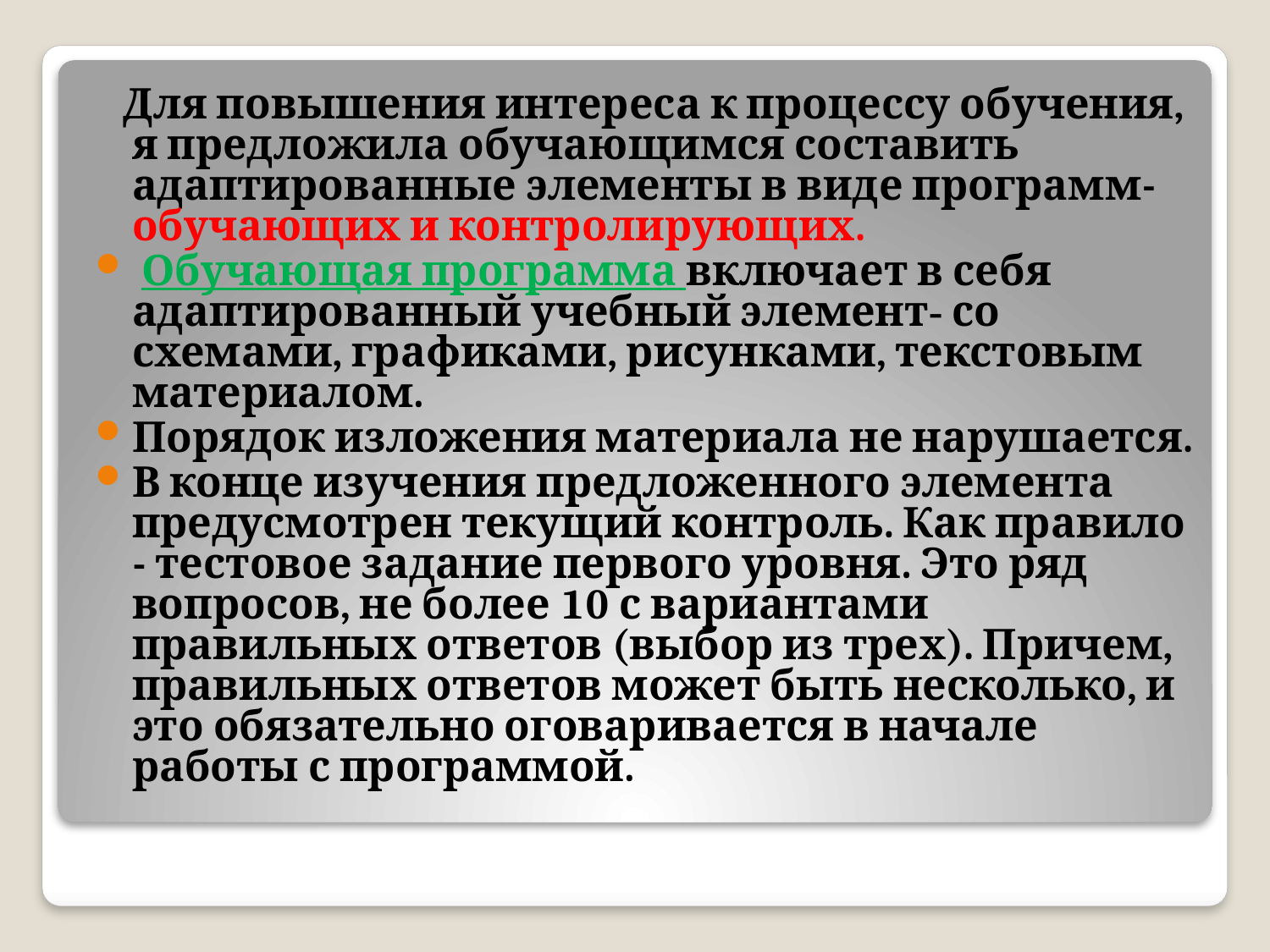

Для повышения интереса к процессу обучения, я предложила обучающимся составить адаптированные элементы в виде программ- обучающих и контролирующих.
 Обучающая программа включает в себя адаптированный учебный элемент- со схемами, графиками, рисунками, текстовым материалом.
Порядок изложения материала не нарушается.
В конце изучения предложенного элемента предусмотрен текущий контроль. Как правило - тестовое задание первого уровня. Это ряд вопросов, не более 10 с вариантами правильных ответов (выбор из трех). Причем, правильных ответов может быть несколько, и это обязательно оговаривается в начале работы с программой.

#